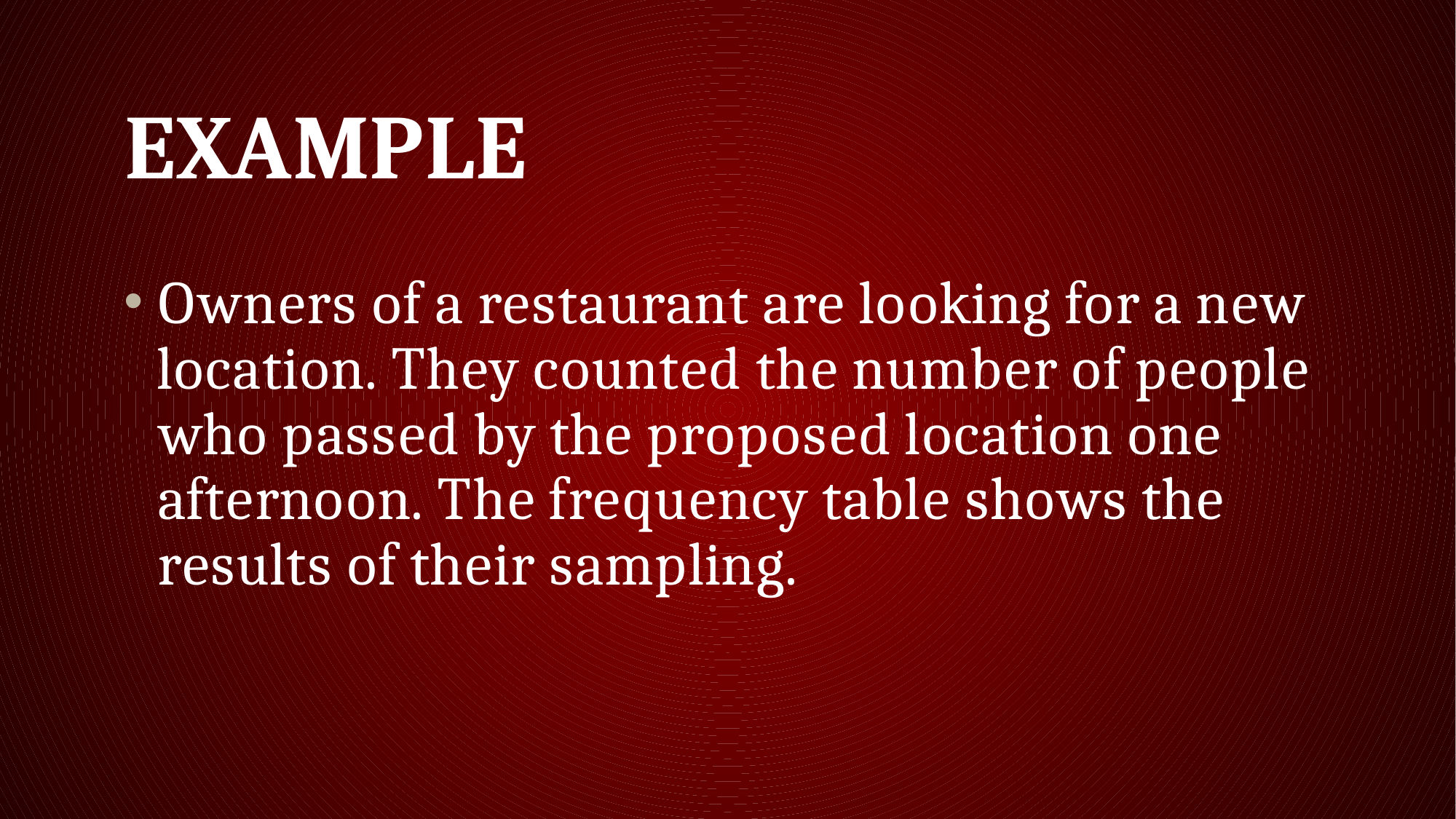

# Example
Owners of a restaurant are looking for a new location. They counted the number of people who passed by the proposed location one afternoon. The frequency table shows the results of their sampling.